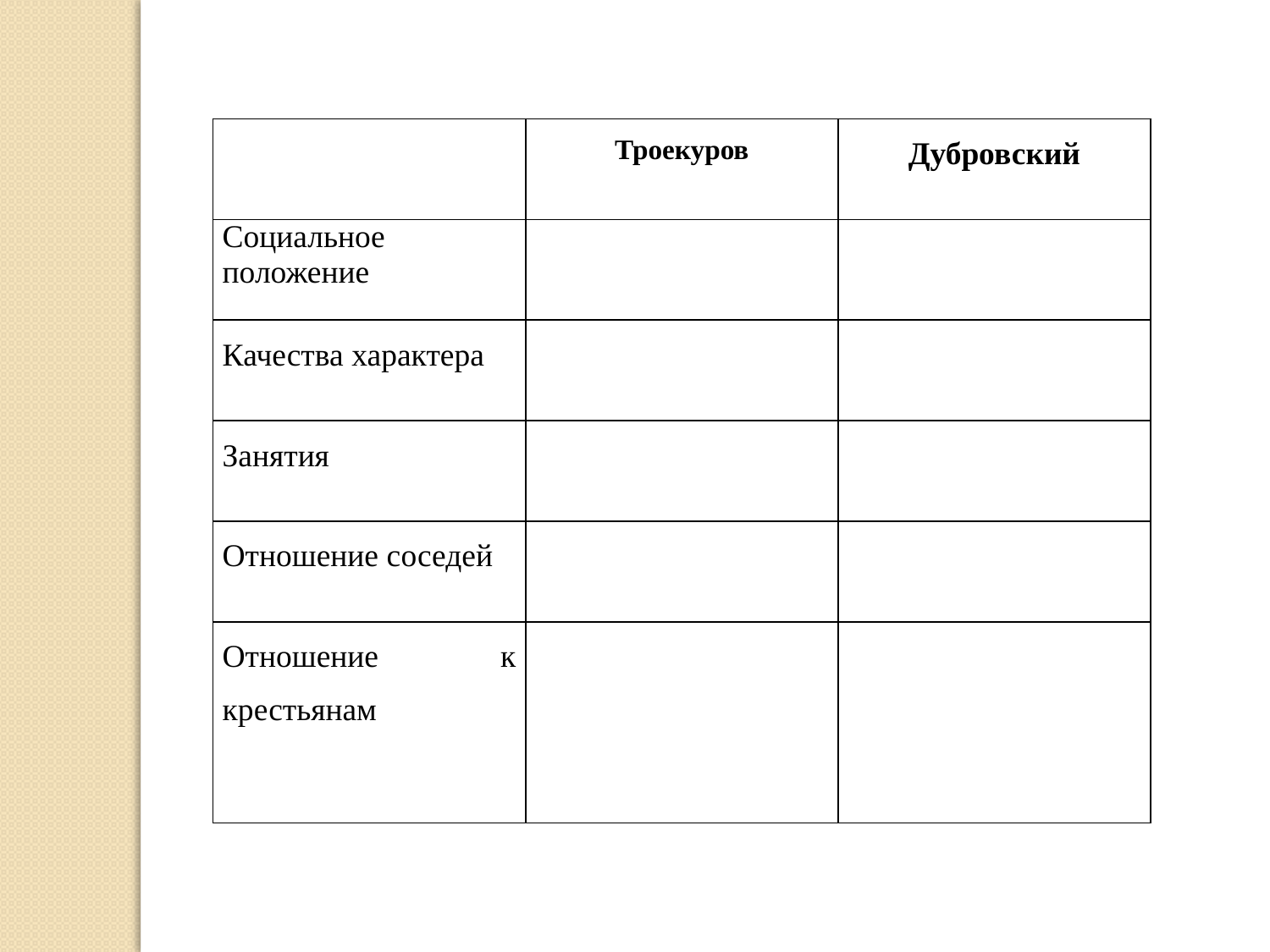

|  | Троекуров | Дубровский |
| --- | --- | --- |
| Социальное положение |  |  |
| Качества характера |  |  |
| Занятия |  |  |
| Отношение соседей |  |  |
| Отношение к крестьянам |  |  |